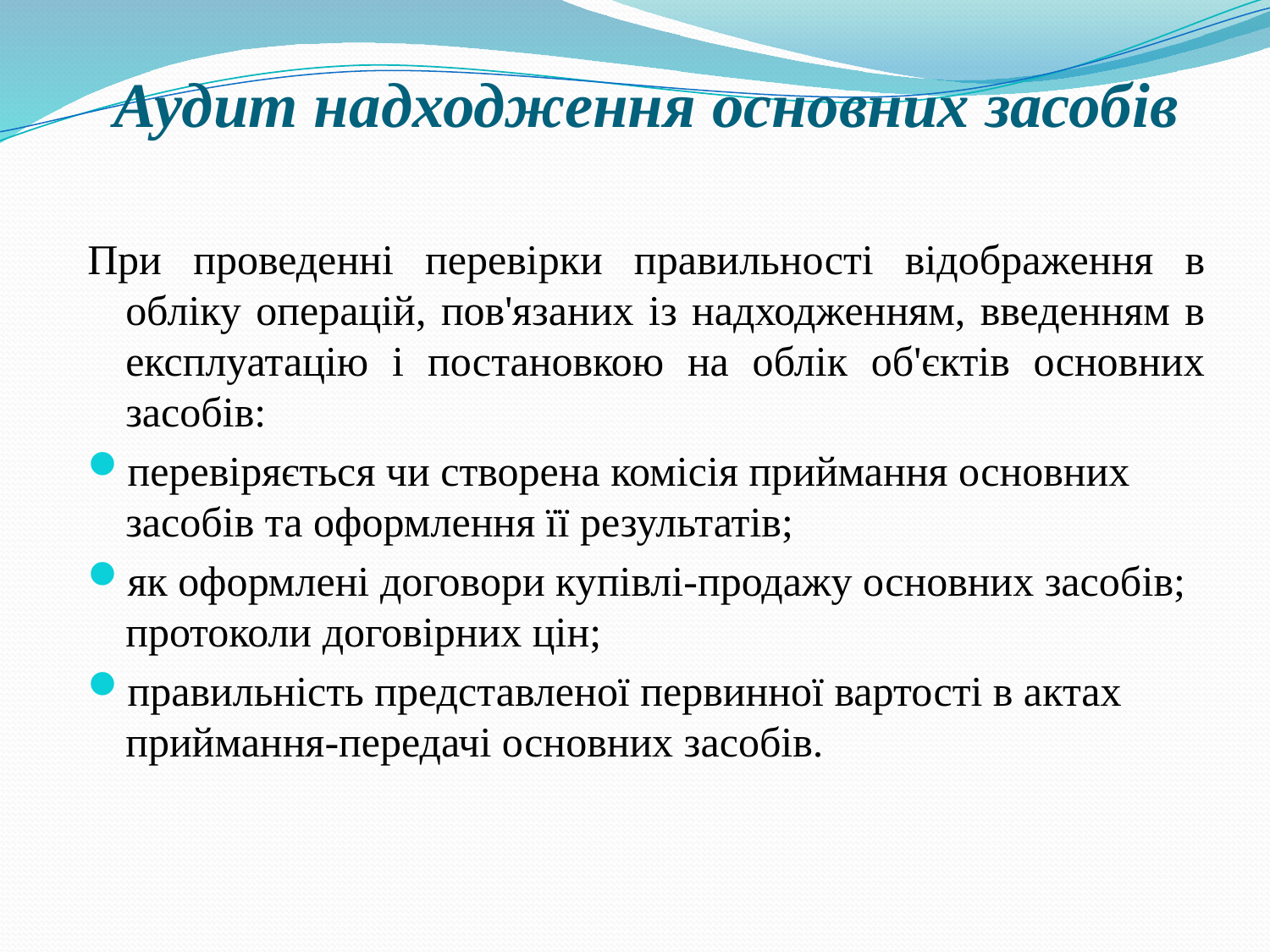

# Аудит надходження основних засобів
При проведенні перевірки правильності відображення в обліку операцій, пов'язаних із надходженням, введенням в експлуатацію і постановкою на облік об'єктів основних засобів:
перевіряється чи створена комісія приймання основних засобів та оформлення її результатів;
як оформлені договори купівлі-продажу основних засобів; протоколи договірних цін;
правильність представленої первинної вартості в актах приймання-передачі основних засобів.